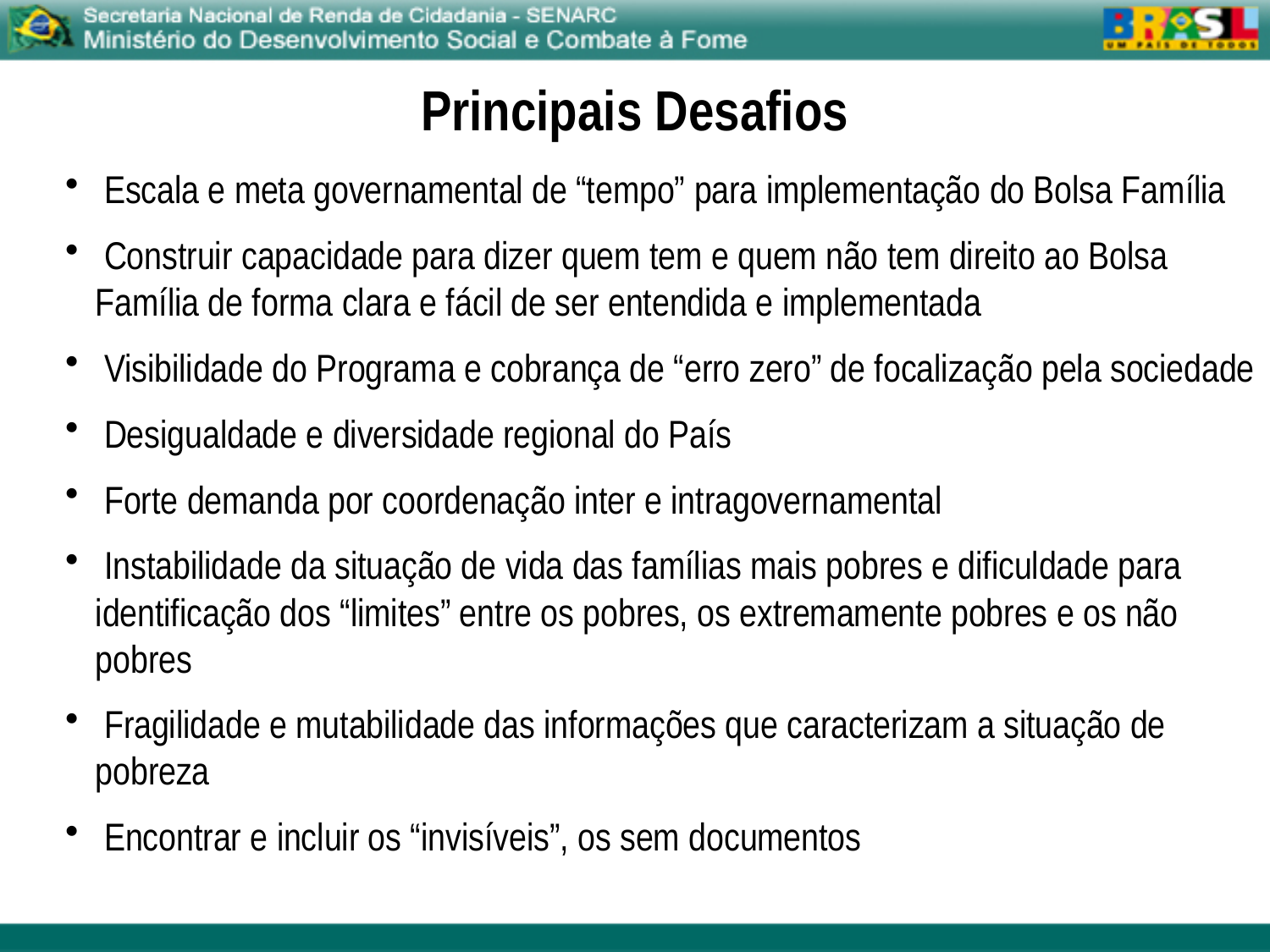

Principais Desafios

 Escala e meta governamental de “tempo” para implementação do Bolsa Família
 Construir capacidade para dizer quem tem e quem não tem direito ao Bolsa Família de forma clara e fácil de ser entendida e implementada
 Visibilidade do Programa e cobrança de “erro zero” de focalização pela sociedade
 Desigualdade e diversidade regional do País
 Forte demanda por coordenação inter e intragovernamental
 Instabilidade da situação de vida das famílias mais pobres e dificuldade para identificação dos “limites” entre os pobres, os extremamente pobres e os não pobres
 Fragilidade e mutabilidade das informações que caracterizam a situação de pobreza
 Encontrar e incluir os “invisíveis”, os sem documentos